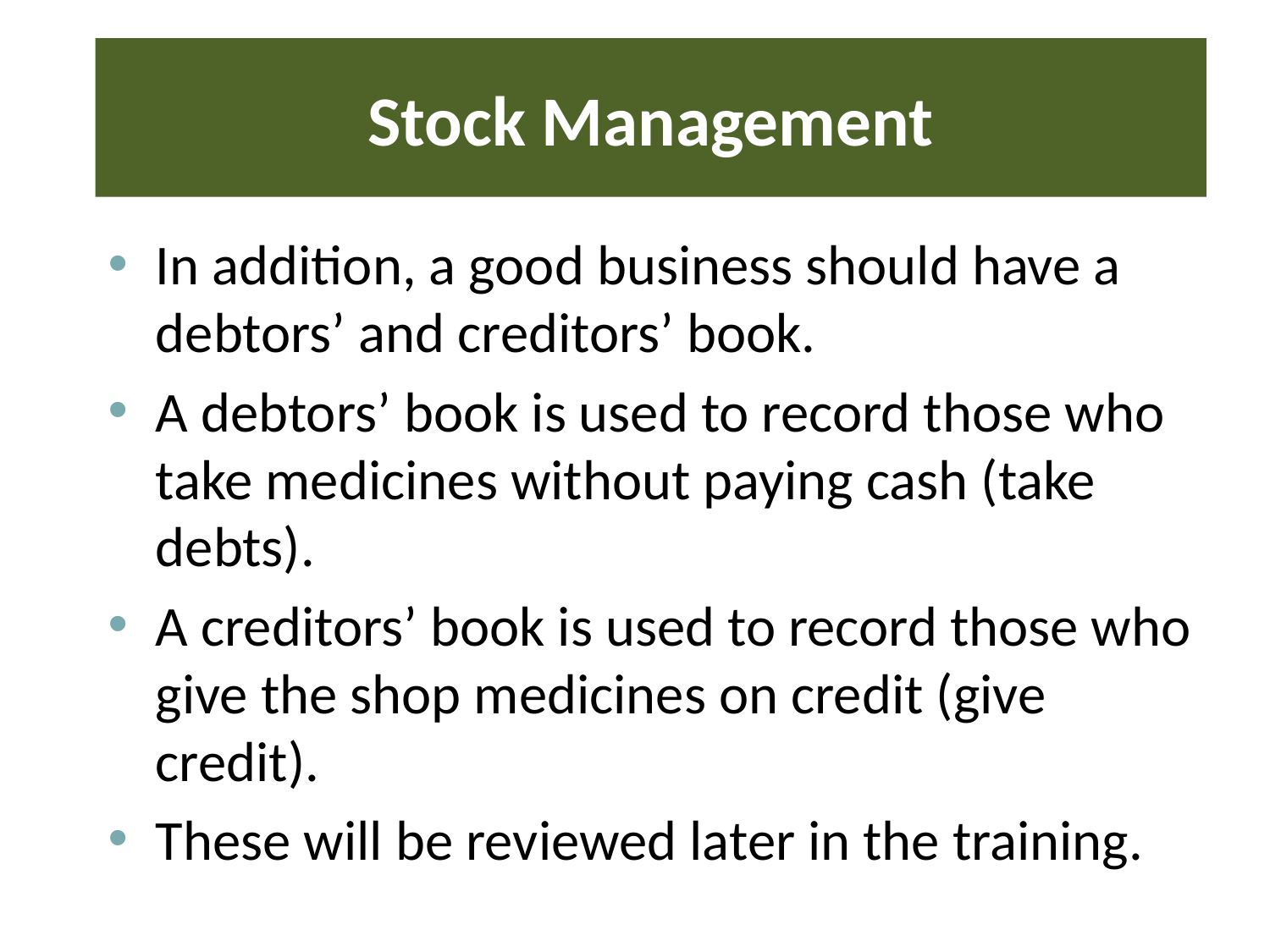

# Stock Management
In addition, a good business should have a debtors’ and creditors’ book.
A debtors’ book is used to record those who take medicines without paying cash (take debts).
A creditors’ book is used to record those who give the shop medicines on credit (give credit).
These will be reviewed later in the training.